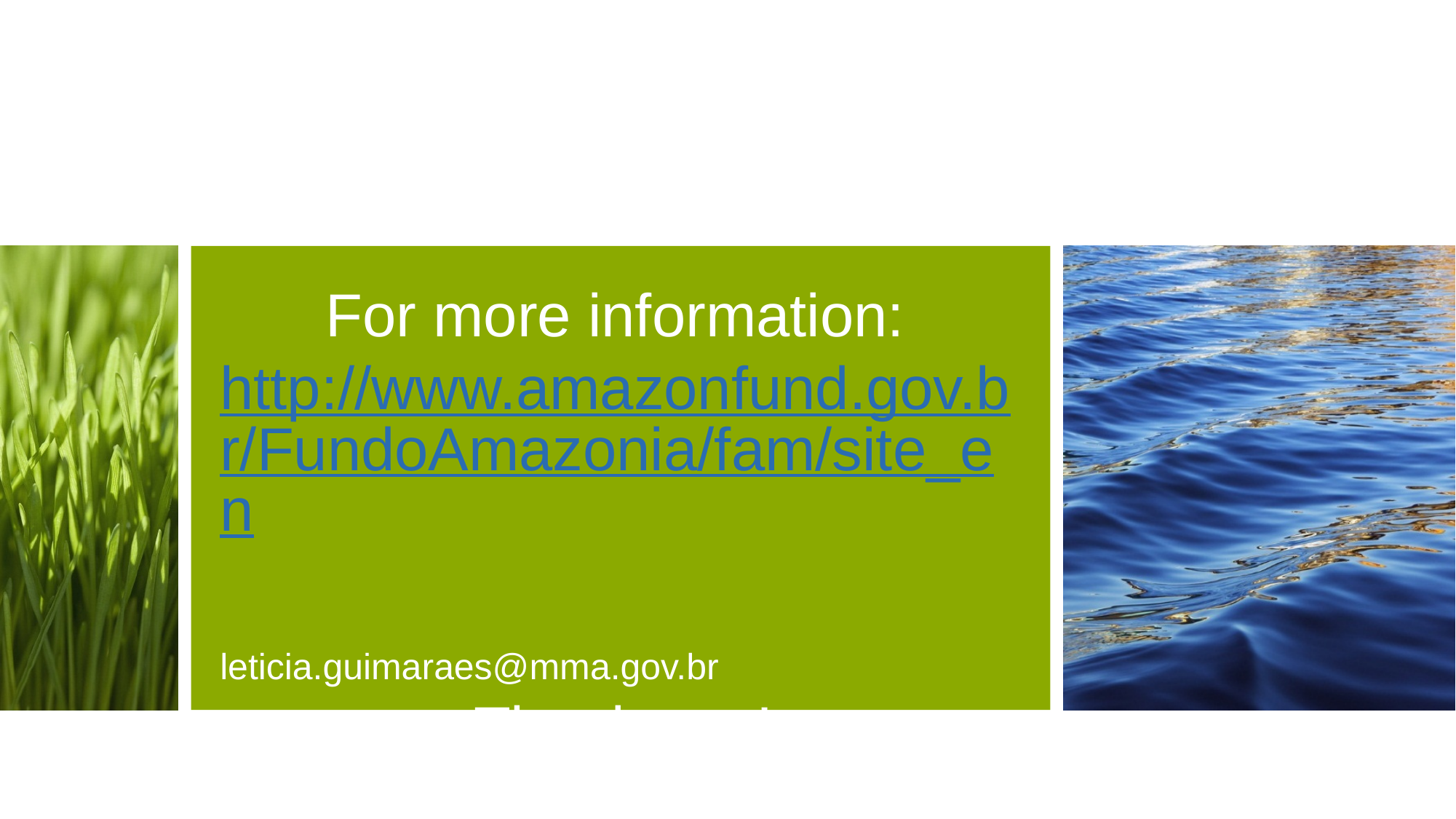

# For more information: http://www.amazonfund.gov.br/FundoAmazonia/fam/site_en Thank you!
leticia.guimaraes@mma.gov.br